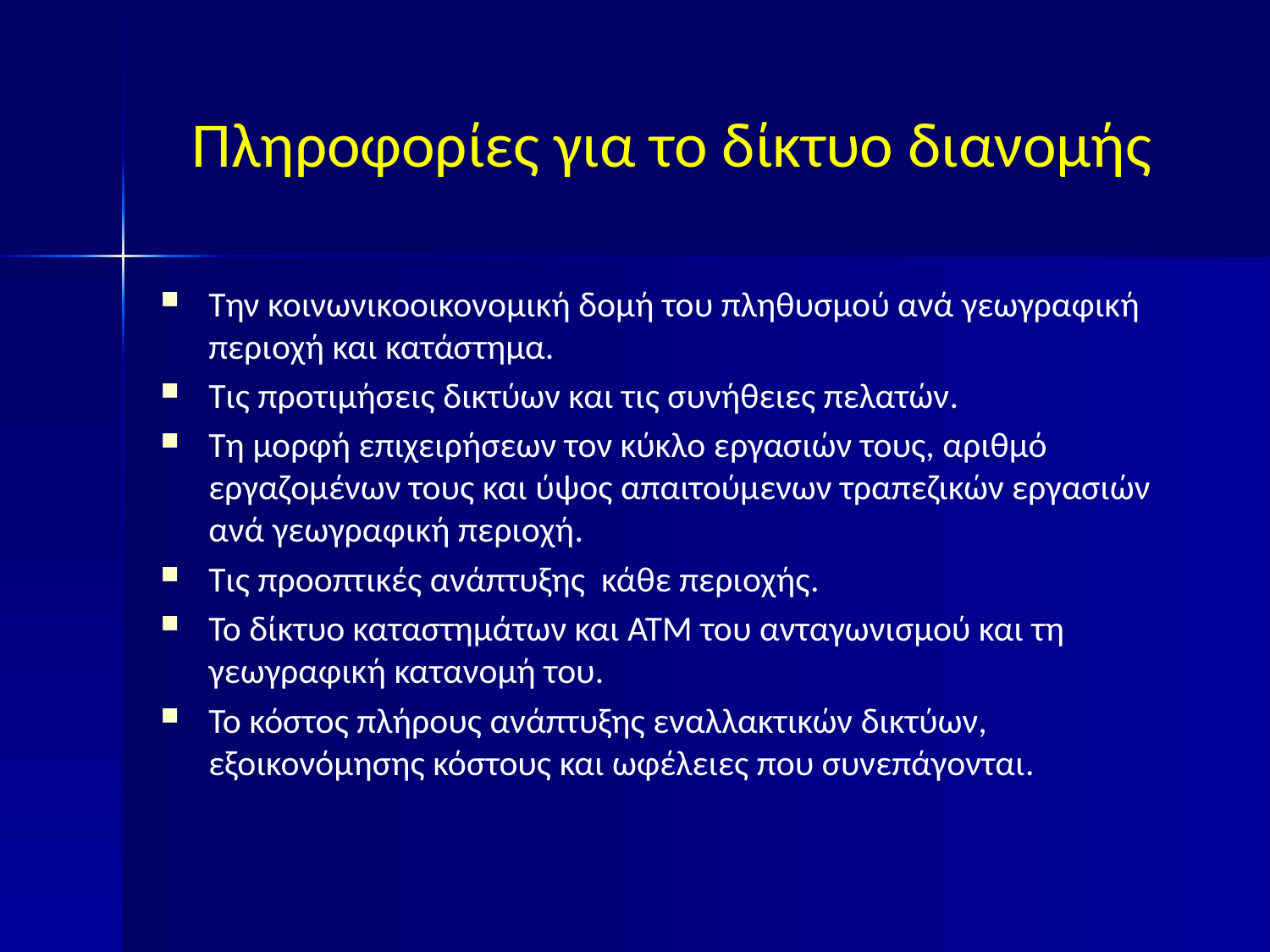

# Πληροφορίες για το δίκτυο διανομής
Την κοινωνικοοικονομική δομή του πληθυσμού ανά γεωγραφική περιοχή και κατάστημα.
Τις προτιμήσεις δικτύων και τις συνήθειες πελατών.
Τη μορφή επιχειρήσεων τον κύκλο εργασιών τους, αριθμό εργαζομένων τους και ύψος απαιτούμενων τραπεζικών εργασιών ανά γεωγραφική περιοχή.
Τις προοπτικές ανάπτυξης  κάθε περιοχής.
Το δίκτυο καταστημάτων και ΑΤΜ του ανταγωνισμού και τη γεωγραφική κατανομή του.
Το κόστος πλήρους ανάπτυξης εναλλακτικών δικτύων, εξοικονόμησης κόστους και ωφέλειες που συνεπάγονται.